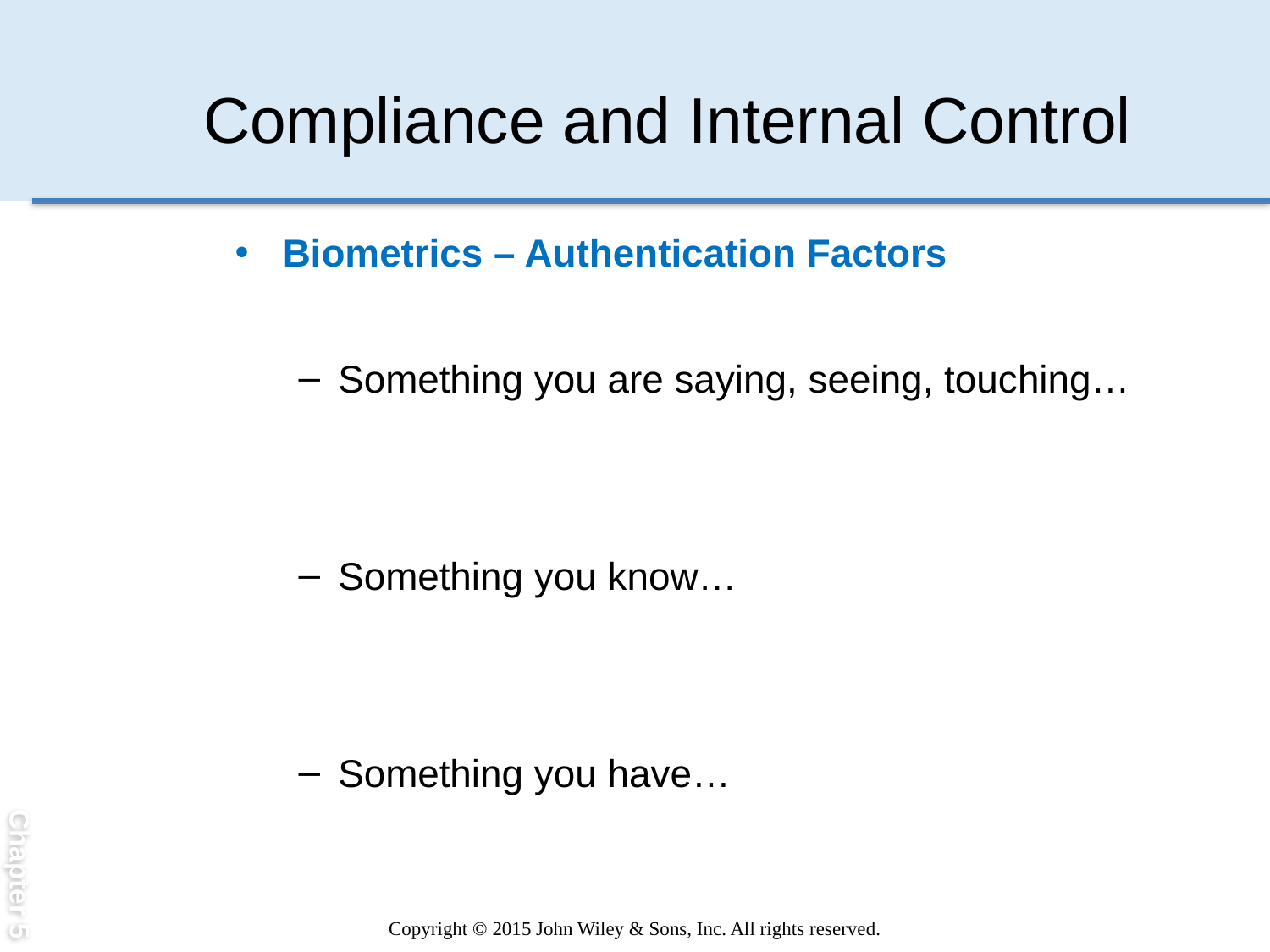

Chapter 5
# Compliance and Internal Control
Biometrics – Authentication Factors

Something you are saying, seeing, touching…

Something you know…

Something you have…